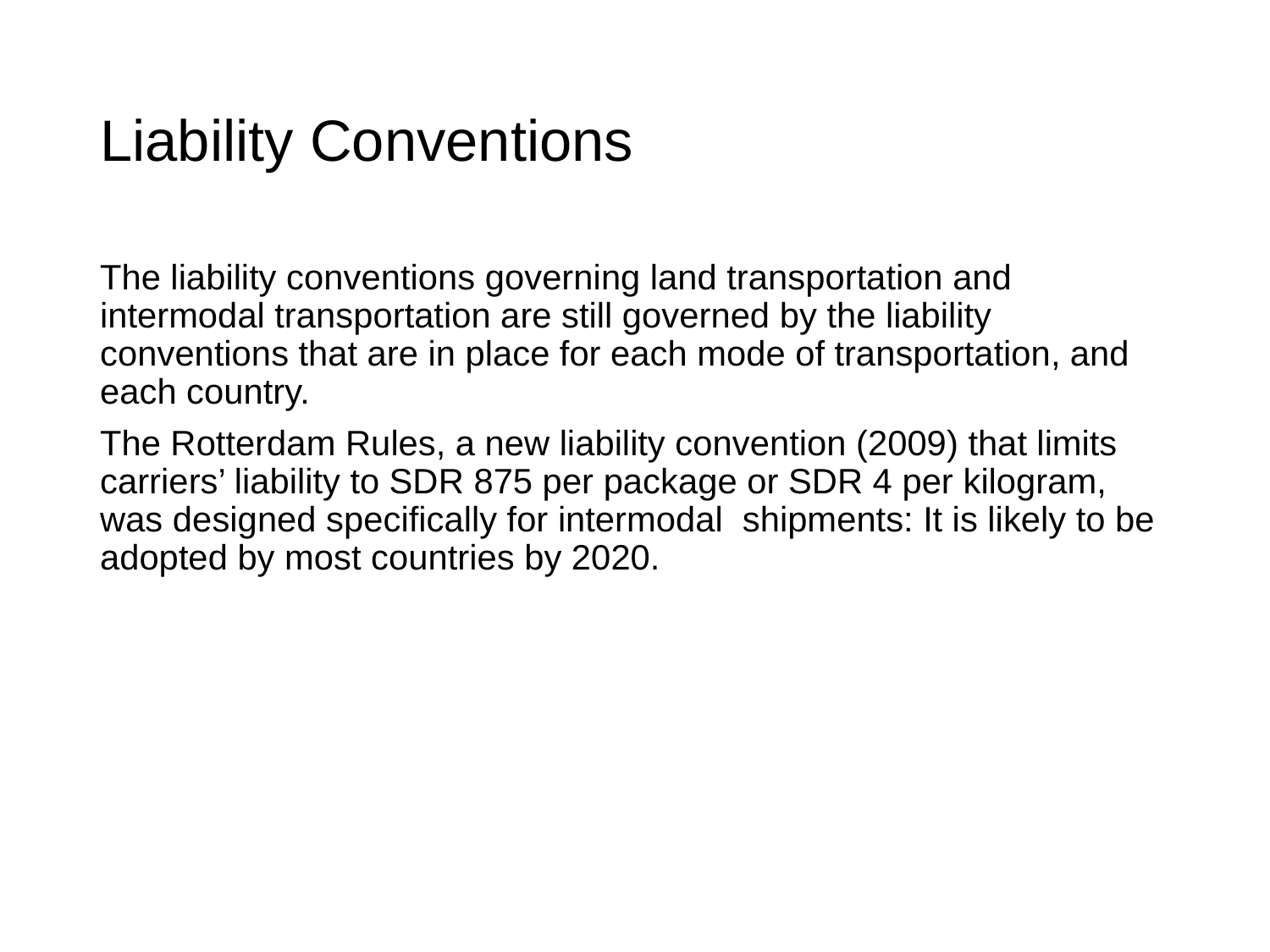

# Liability Conventions
The liability conventions governing land transportation and intermodal transportation are still governed by the liability conventions that are in place for each mode of transportation, and each country.
The Rotterdam Rules, a new liability convention (2009) that limits carriers’ liability to SDR 875 per package or SDR 4 per kilogram, was designed specifically for intermodal  shipments: It is likely to be adopted by most countries by 2020.